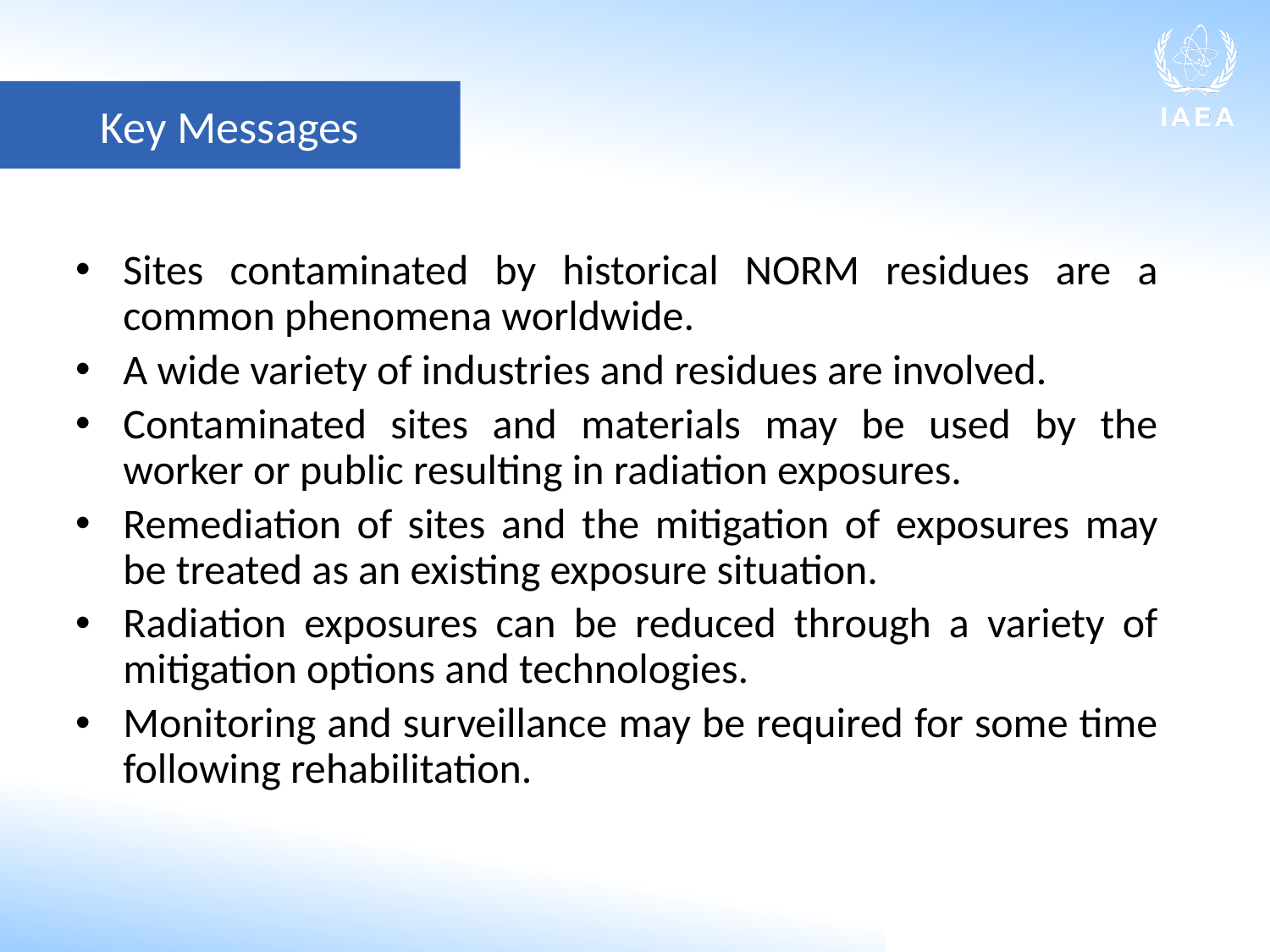

Key Messages
Sites contaminated by historical NORM residues are a common phenomena worldwide.
A wide variety of industries and residues are involved.
Contaminated sites and materials may be used by the worker or public resulting in radiation exposures.
Remediation of sites and the mitigation of exposures may be treated as an existing exposure situation.
Radiation exposures can be reduced through a variety of mitigation options and technologies.
Monitoring and surveillance may be required for some time following rehabilitation.